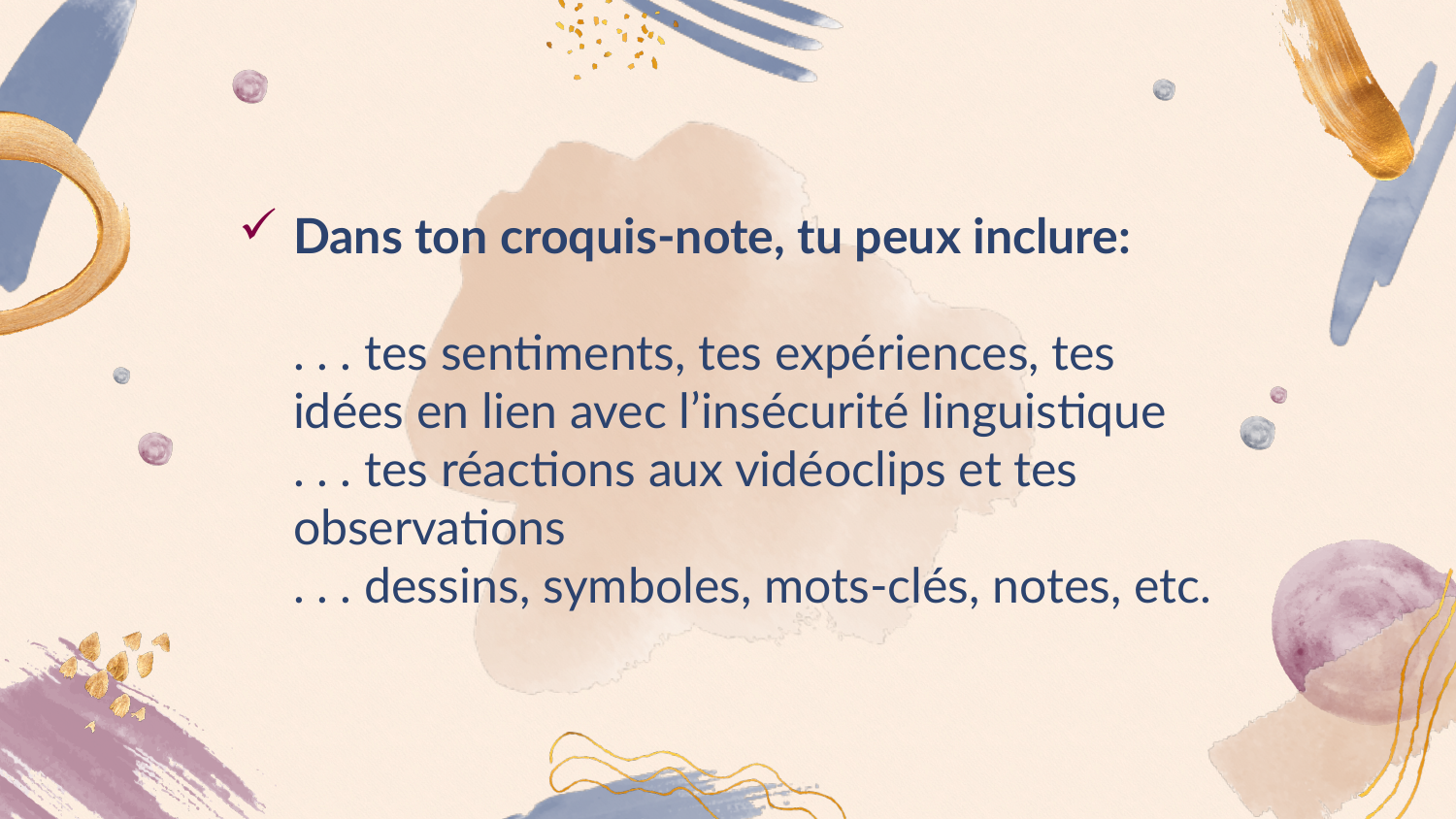

# Dans ton croquis-note, tu peux inclure: . . . tes sentiments, tes expériences, tes idées en lien avec l’insécurité linguistique . . . tes réactions aux vidéoclips et tes observations . . . dessins, symboles, mots-clés, notes, etc.